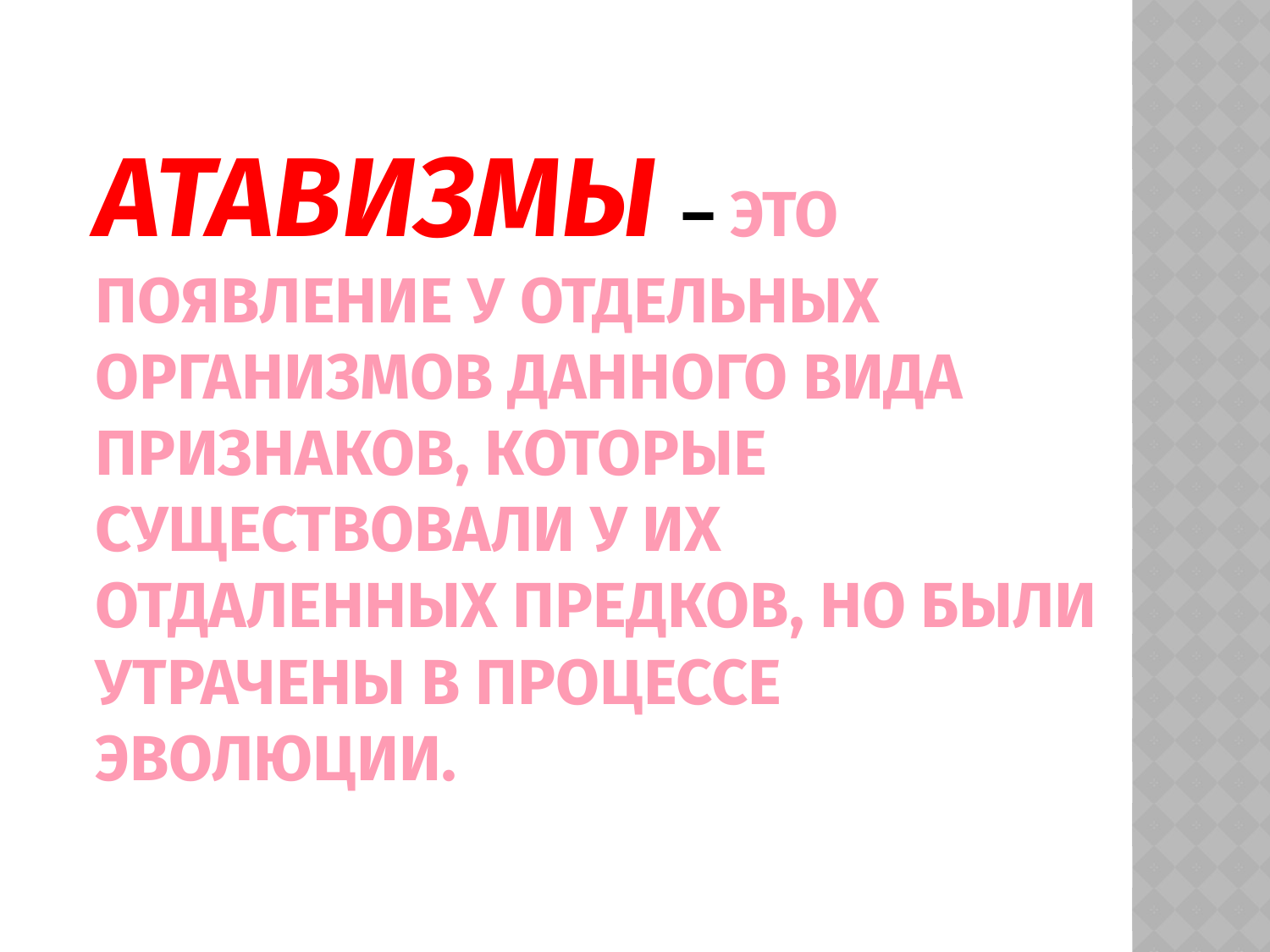

# Атавизмы – это появление у отдельных организмов данного вида признаков, которые существовали у их отдаленных предков, но были утрачены в процессе эволюции.